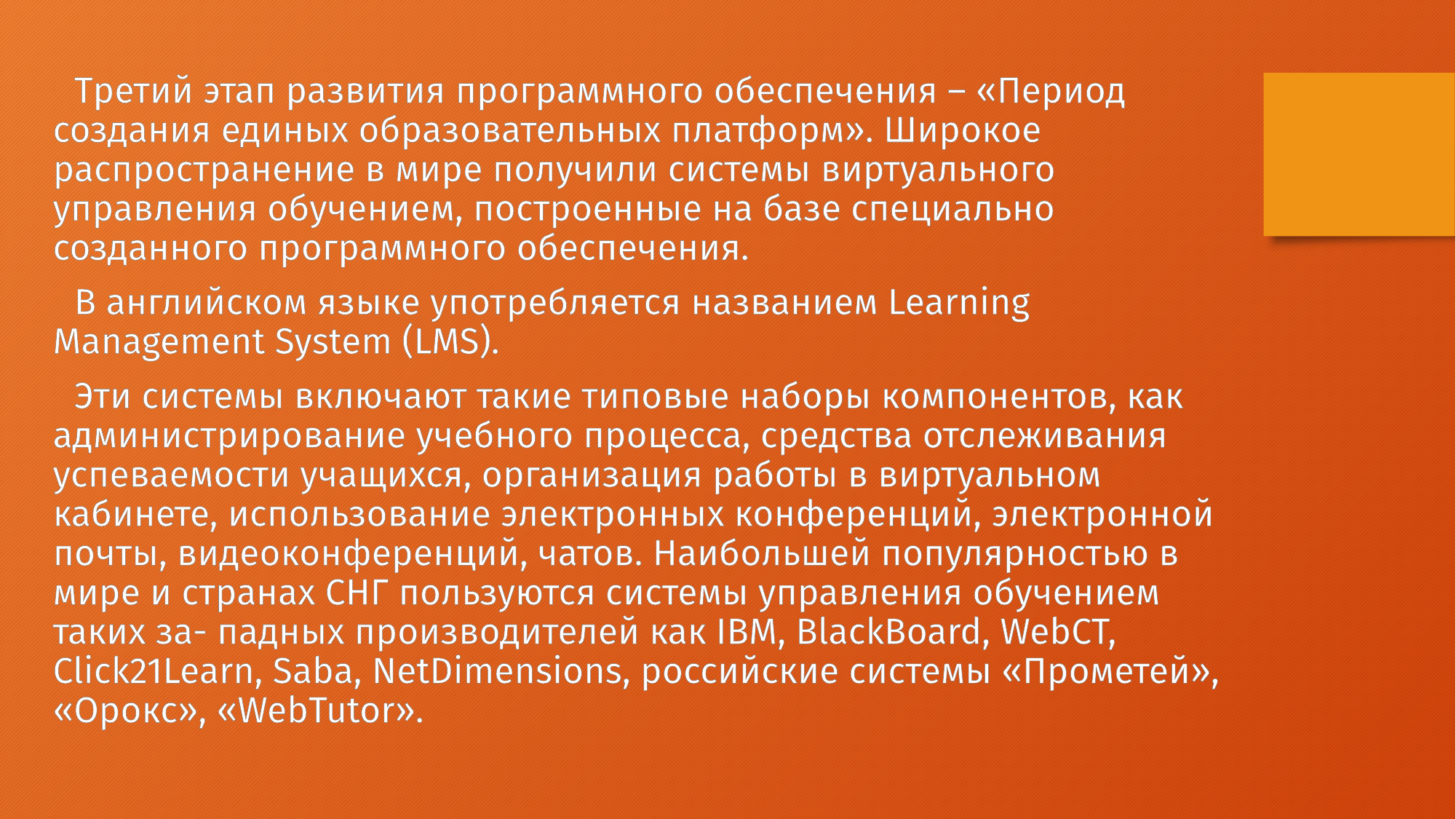

Третий этап развития программного обеспечения – «Период создания единых образовательных платформ». Широкое распространение в мире получили системы виртуального управления обучением, построенные на базе специально созданного программного обеспечения.
В английском языке употребляется названием Learning Management System (LMS).
Эти системы включают такие типовые наборы компонентов, как администрирование учебного процесса, средства отслеживания успеваемости учащихся, организация работы в виртуальном кабинете, использование электронных конференций, электронной почты, видеоконференций, чатов. Наибольшей популярностью в мире и странах СНГ пользуются системы управления обучением таких за- падных производителей как IBM, BlackBoard, WebCT, Click21Learn, Saba, NetDimensions, российские системы «Прометей», «Орокс», «WebTutor».